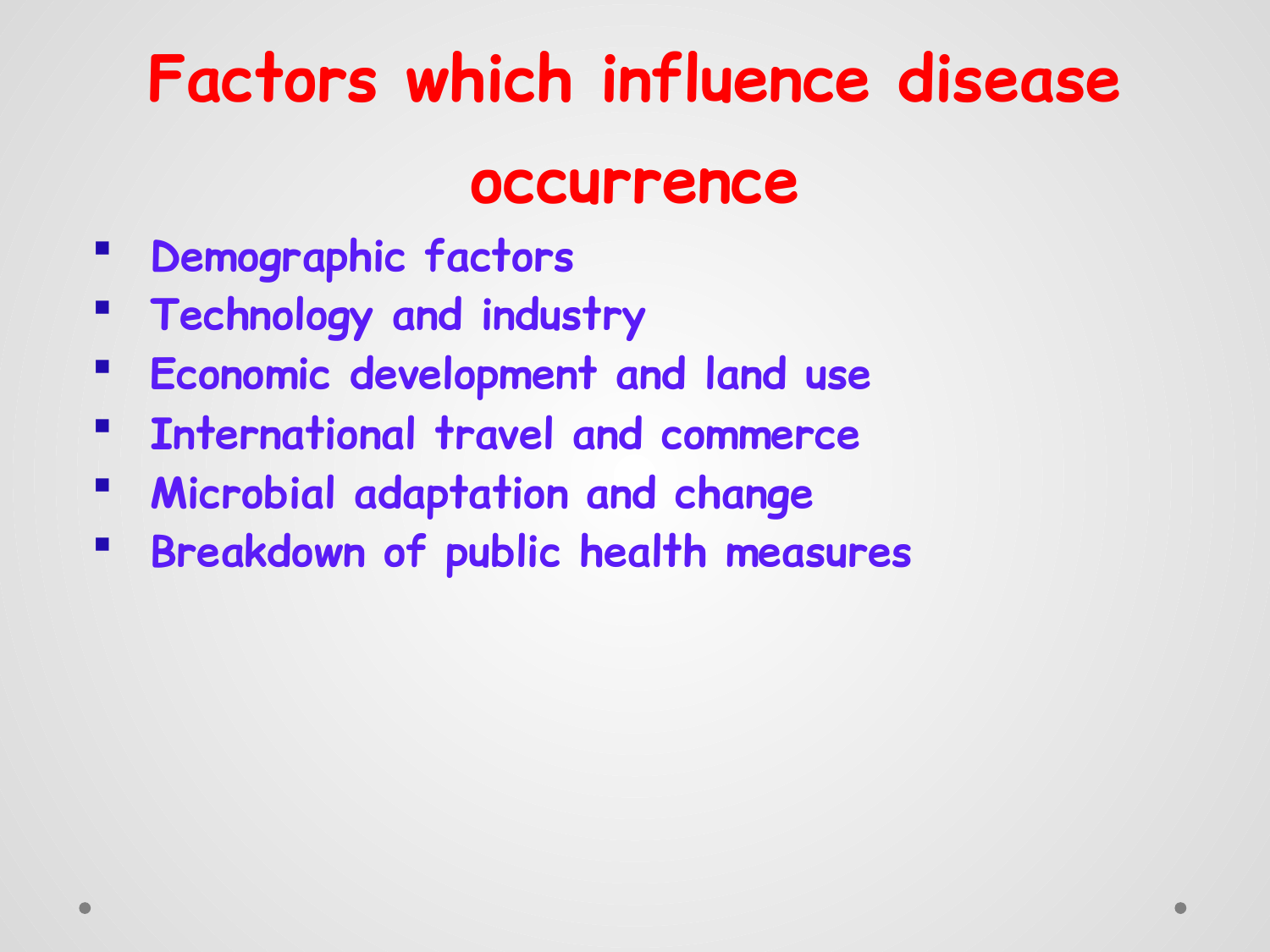

# Factors which influence disease occurrence
Demographic factors
Technology and industry
Economic development and land use
International travel and commerce
Microbial adaptation and change
Breakdown of public health measures